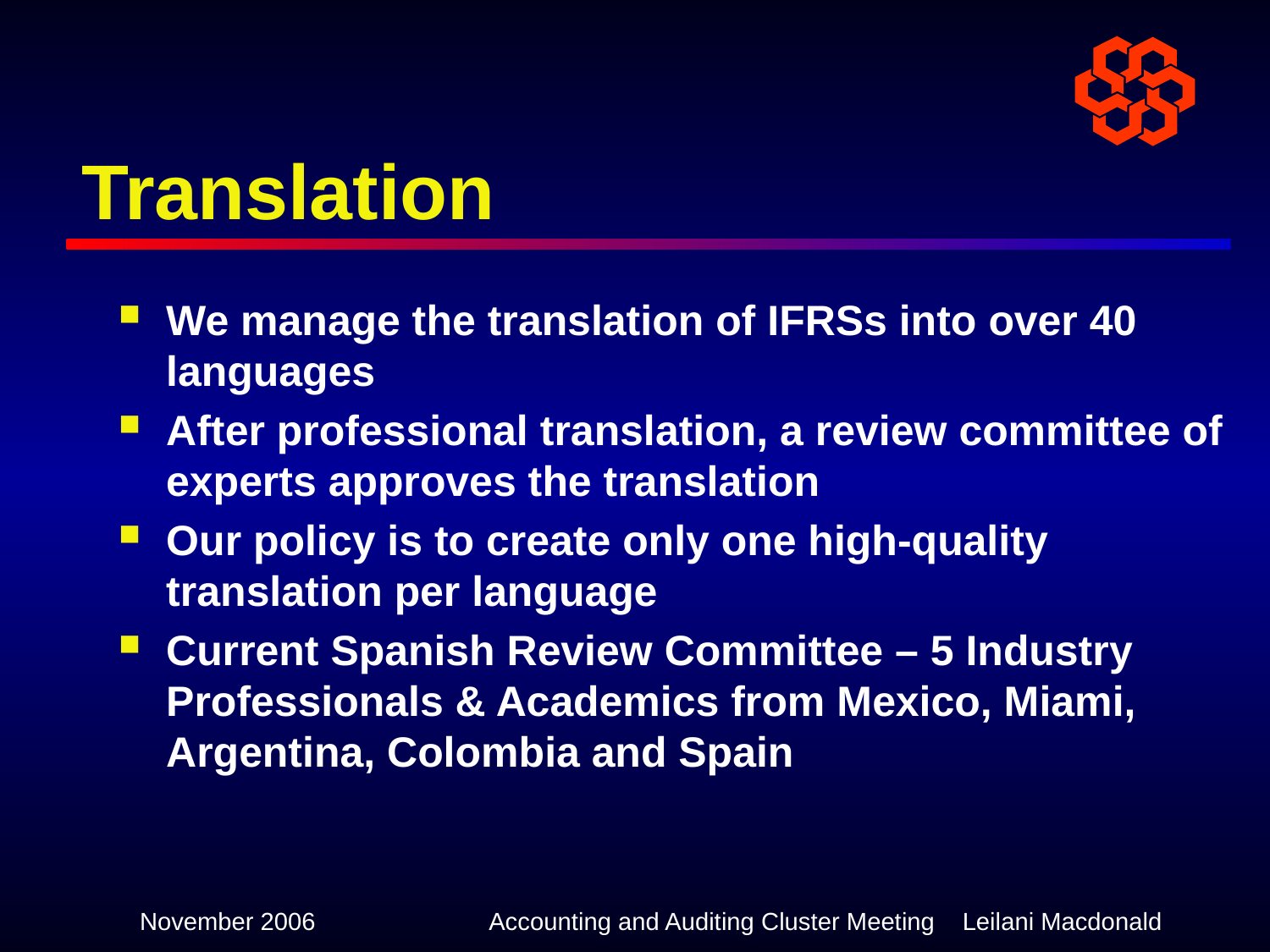

# Translation
We manage the translation of IFRSs into over 40 languages
After professional translation, a review committee of experts approves the translation
Our policy is to create only one high-quality translation per language
Current Spanish Review Committee – 5 Industry Professionals & Academics from Mexico, Miami, Argentina, Colombia and Spain

November 2006
Accounting and Auditing Cluster Meeting 	   Leilani Macdonald